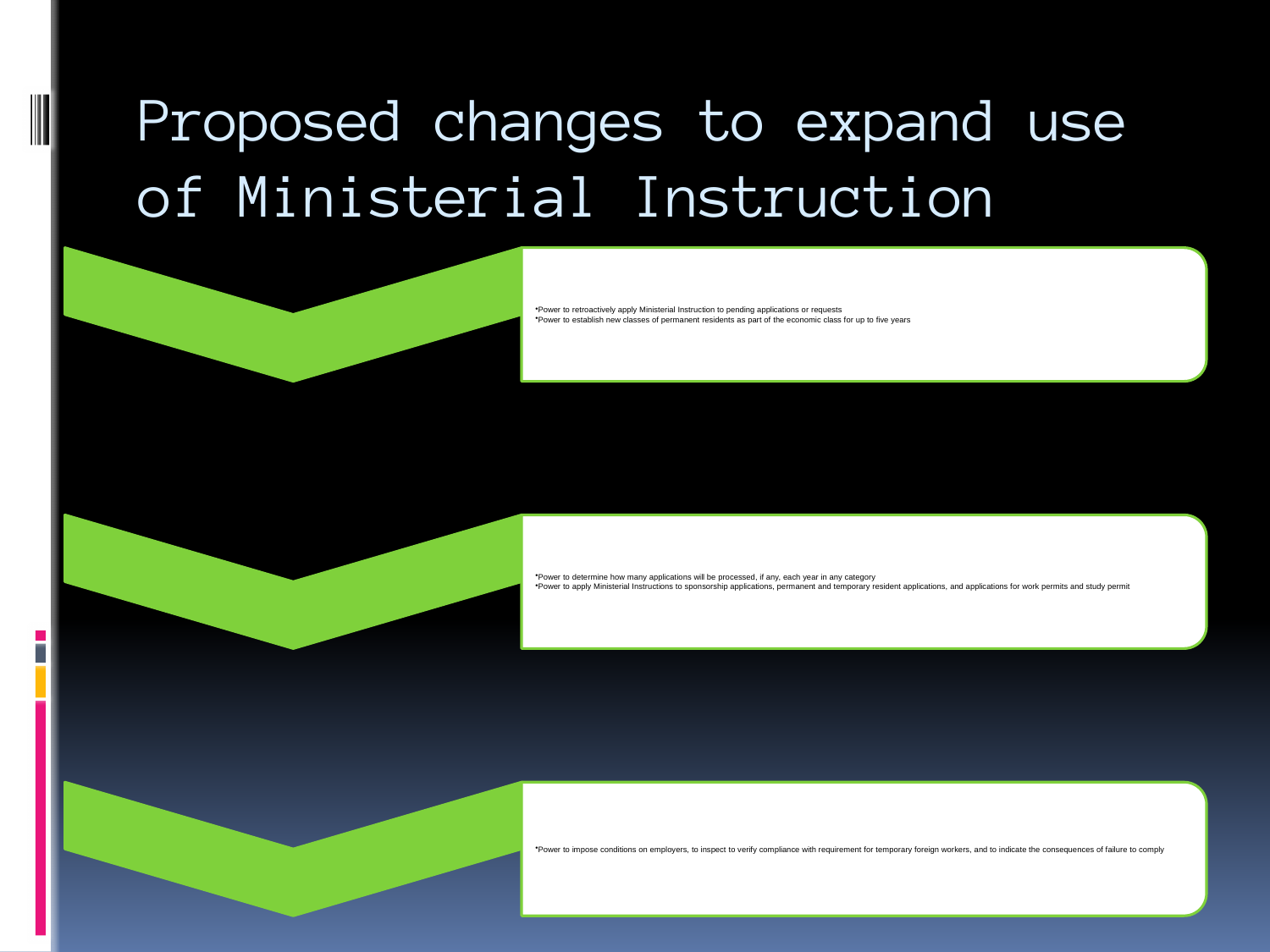

# Proposed changes to expand use of Ministerial Instruction
Power to retroactively apply Ministerial Instruction to pending applications or requests
Power to establish new classes of permanent residents as part of the economic class for up to five years
Power to determine how many applications will be processed, if any, each year in any category
Power to apply Ministerial Instructions to sponsorship applications, permanent and temporary resident applications, and applications for work permits and study permit
Power to impose conditions on employers, to inspect to verify compliance with requirement for temporary foreign workers, and to indicate the consequences of failure to comply